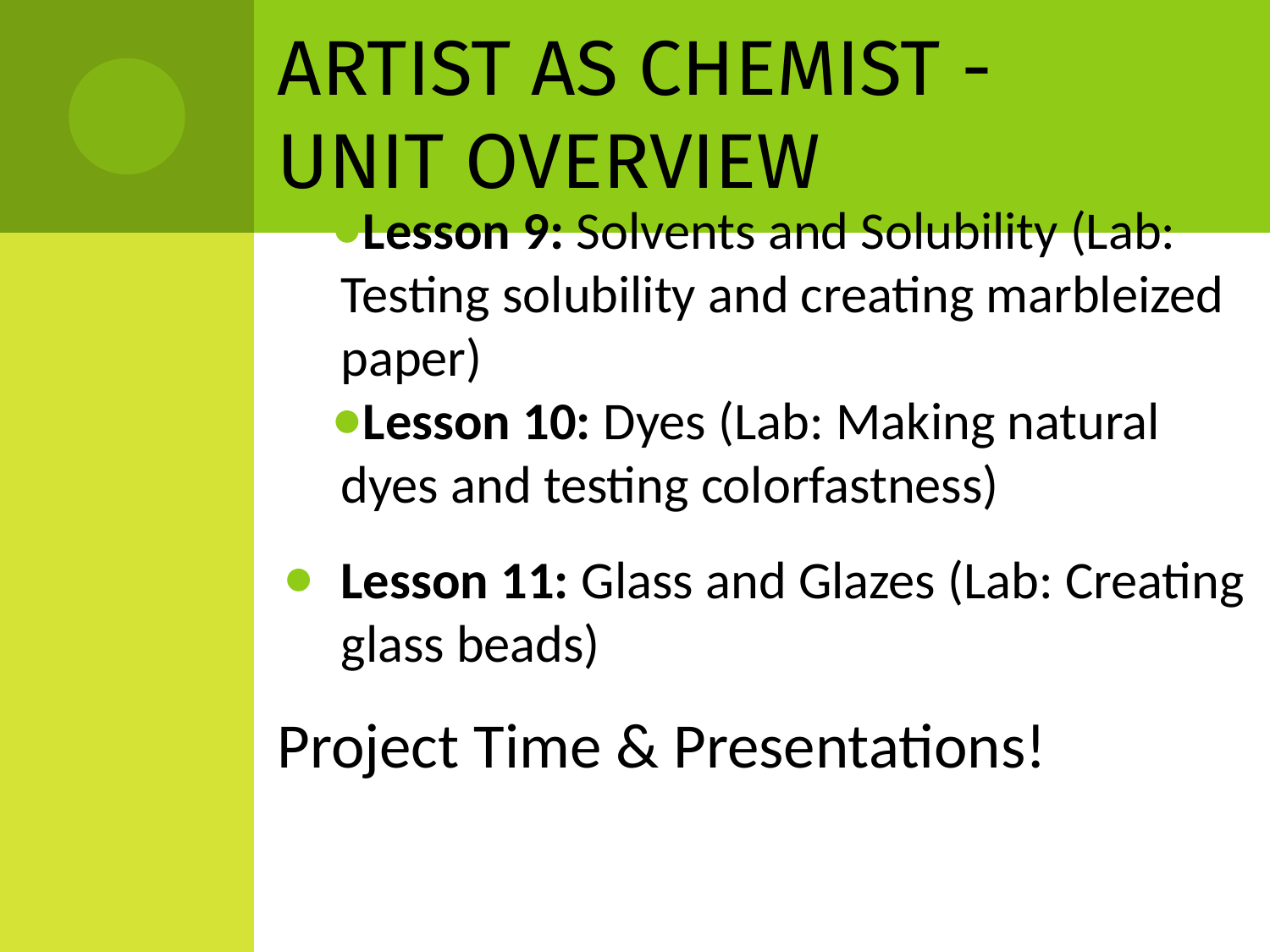

# Artist as Chemist -
Unit Overview
Lesson 9: Solvents and Solubility (Lab: Testing solubility and creating marbleized paper)
Lesson 10: Dyes (Lab: Making natural dyes and testing colorfastness)
Lesson 11: Glass and Glazes (Lab: Creating glass beads)
Project Time & Presentations!